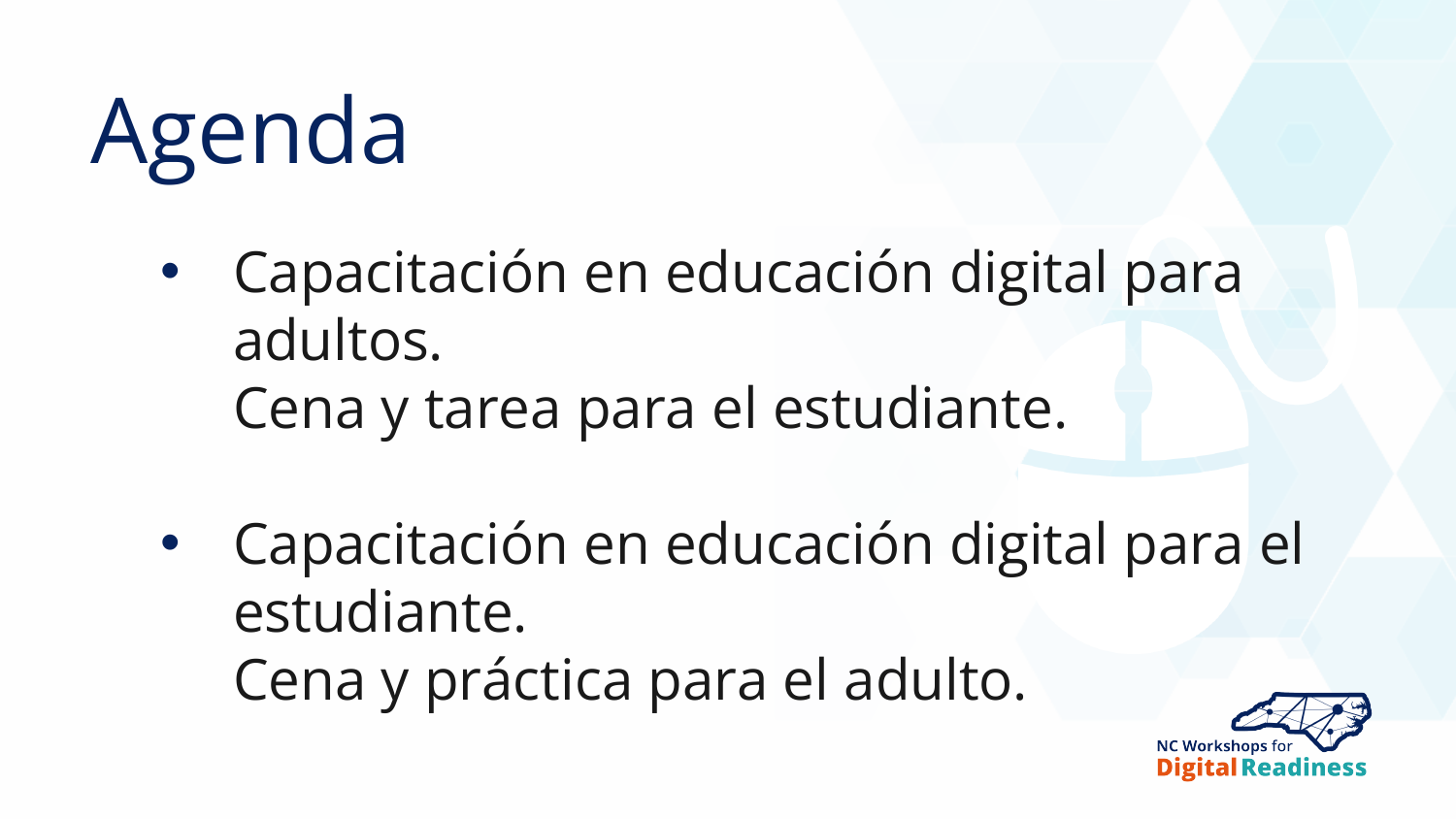

# Agenda
Capacitación en educación digital para adultos.
Cena y tarea para el estudiante.
Capacitación en educación digital para el estudiante.
Cena y práctica para el adulto.